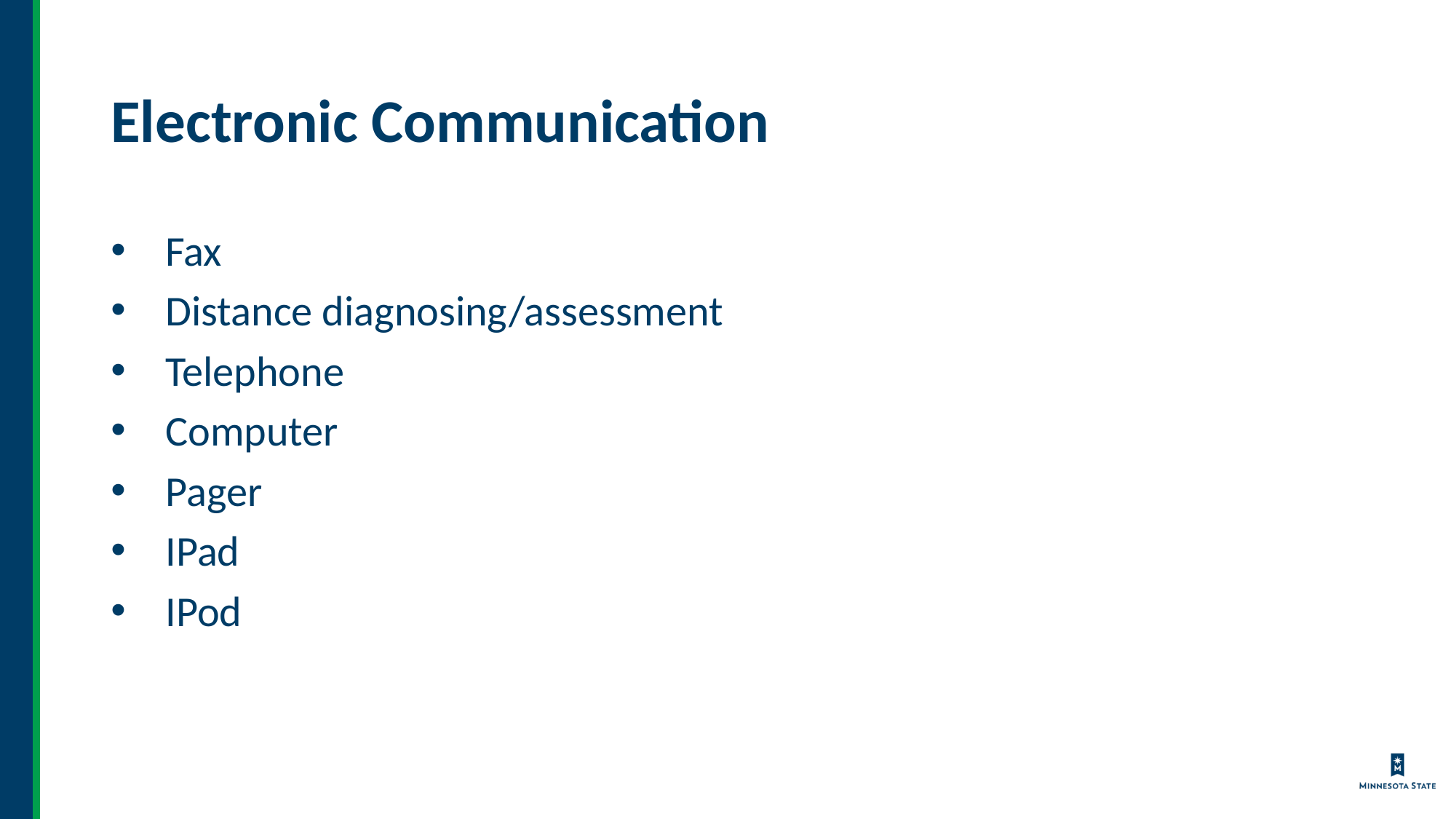

# Electronic Communication
Fax
Distance diagnosing/assessment
Telephone
Computer
Pager
IPad
IPod